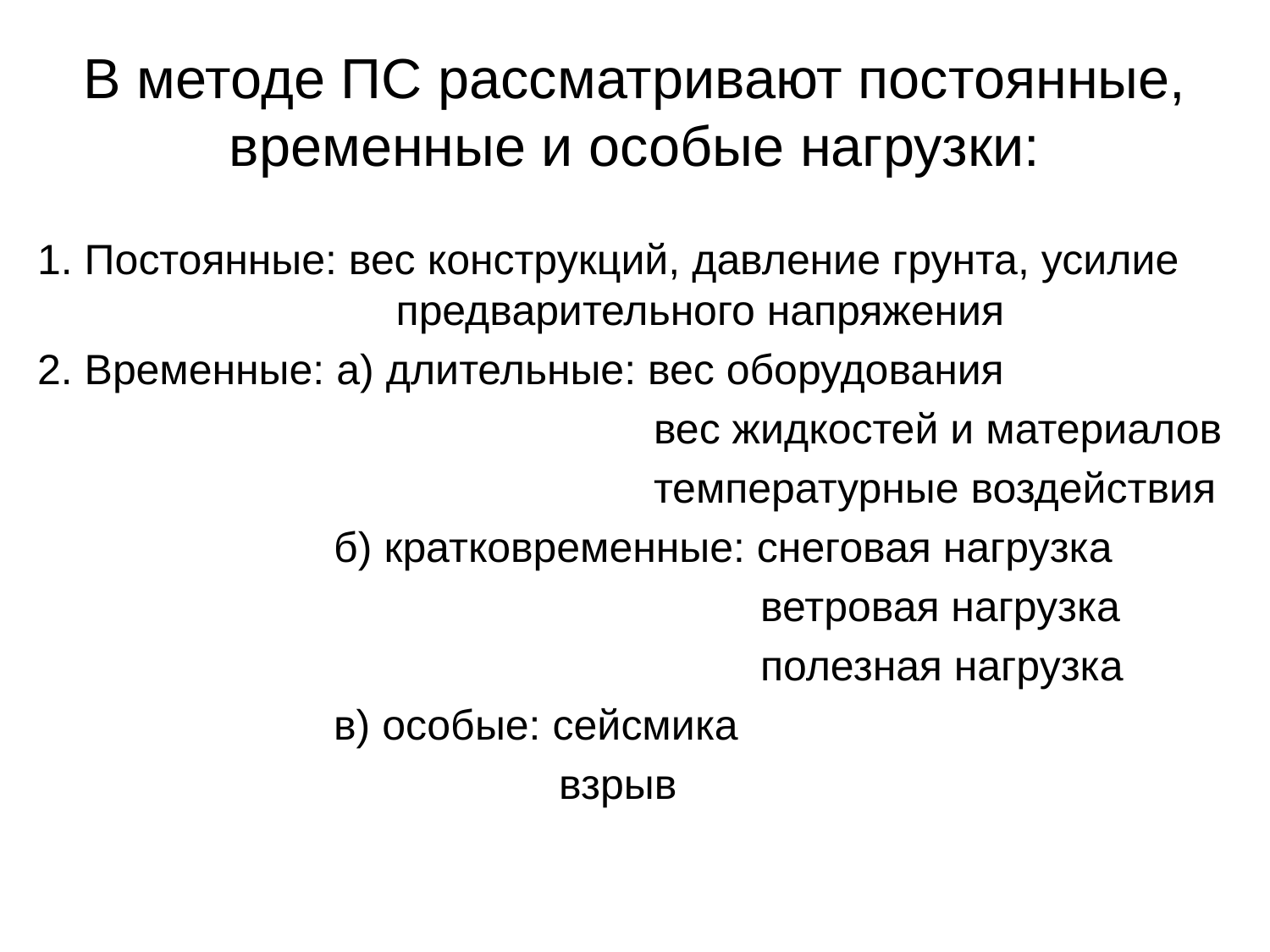

В методе ПС рассматривают постоянные, временные и особые нагрузки:

1. Постоянные: вес конструкций, давление грунта, усилие         предварительного напряжения
2. Временные: а) длительные: вес оборудования
                                                    вес жидкостей и материалов
                                                    температурные воздействия
                         б) кратковременные: снеговая нагрузка
                                                             ветровая нагрузка
                                                             полезная нагрузка
                         в) особые: сейсмика
                                            взрыв